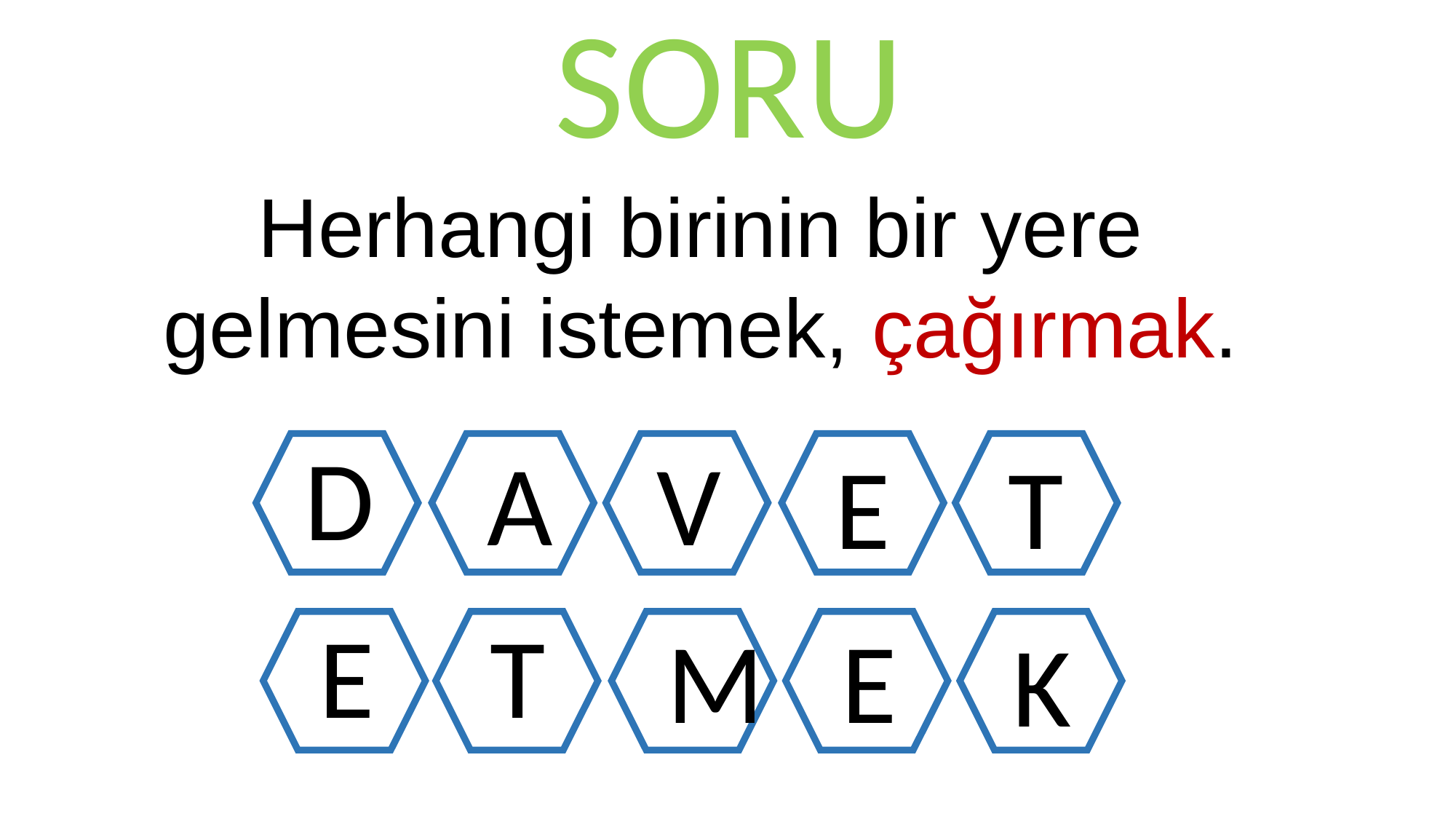

SORU
Herhangi birinin bir yere gelmesini istemek, çağırmak.
D
A
V
E
T

E
T
M
E
K